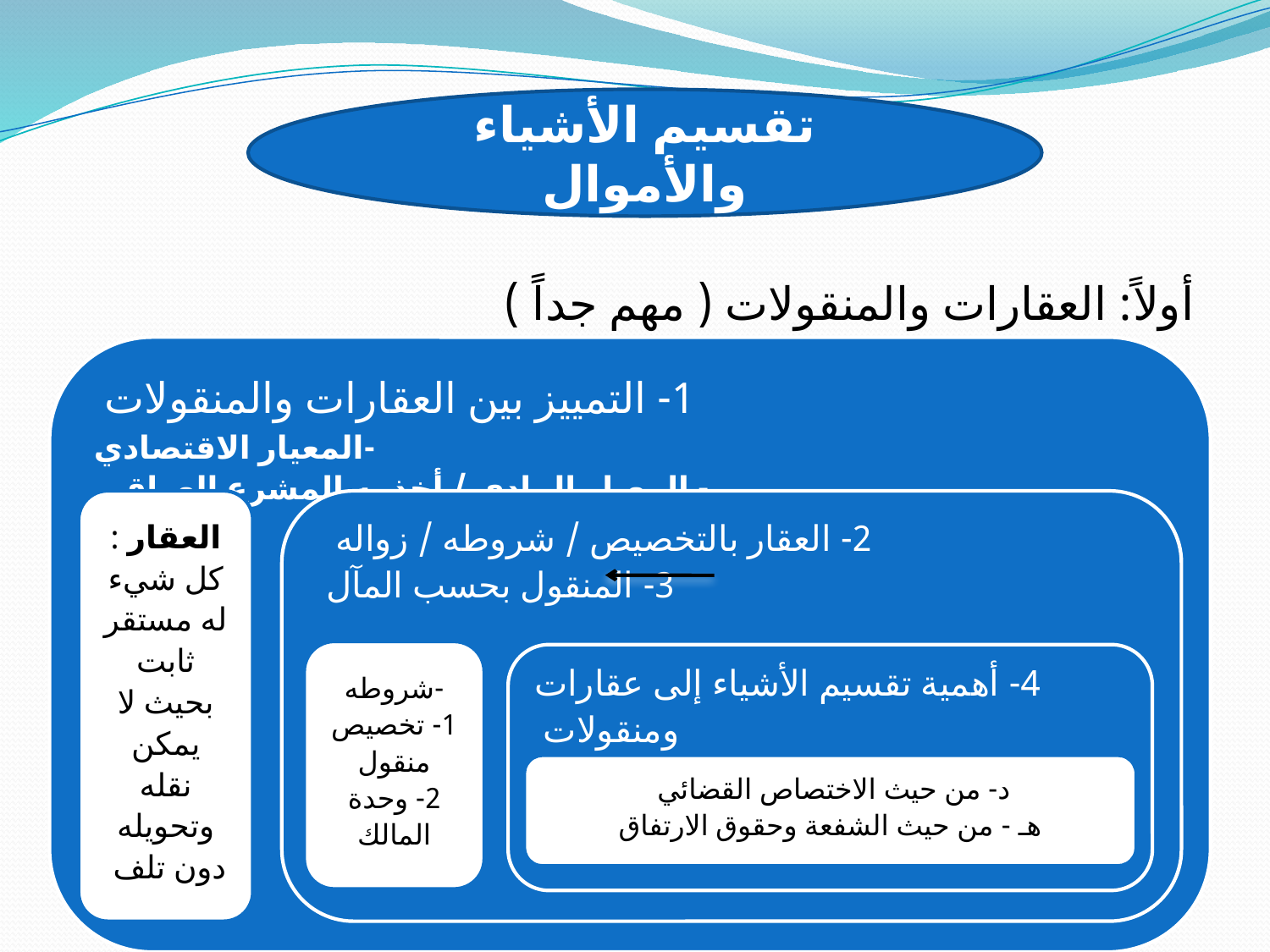

تقسيم الأشياء والأموال
#
أولاً: العقارات والمنقولات ( مهم جداً )
- المعيار المادي / أخذ به المشرع العراقي
2- العقار بالتخصيص / شروطه / زواله
3- المنقول بحسب المآل
-شروطه
1- تخصيص منقول
2- وحدة المالك
-زواله